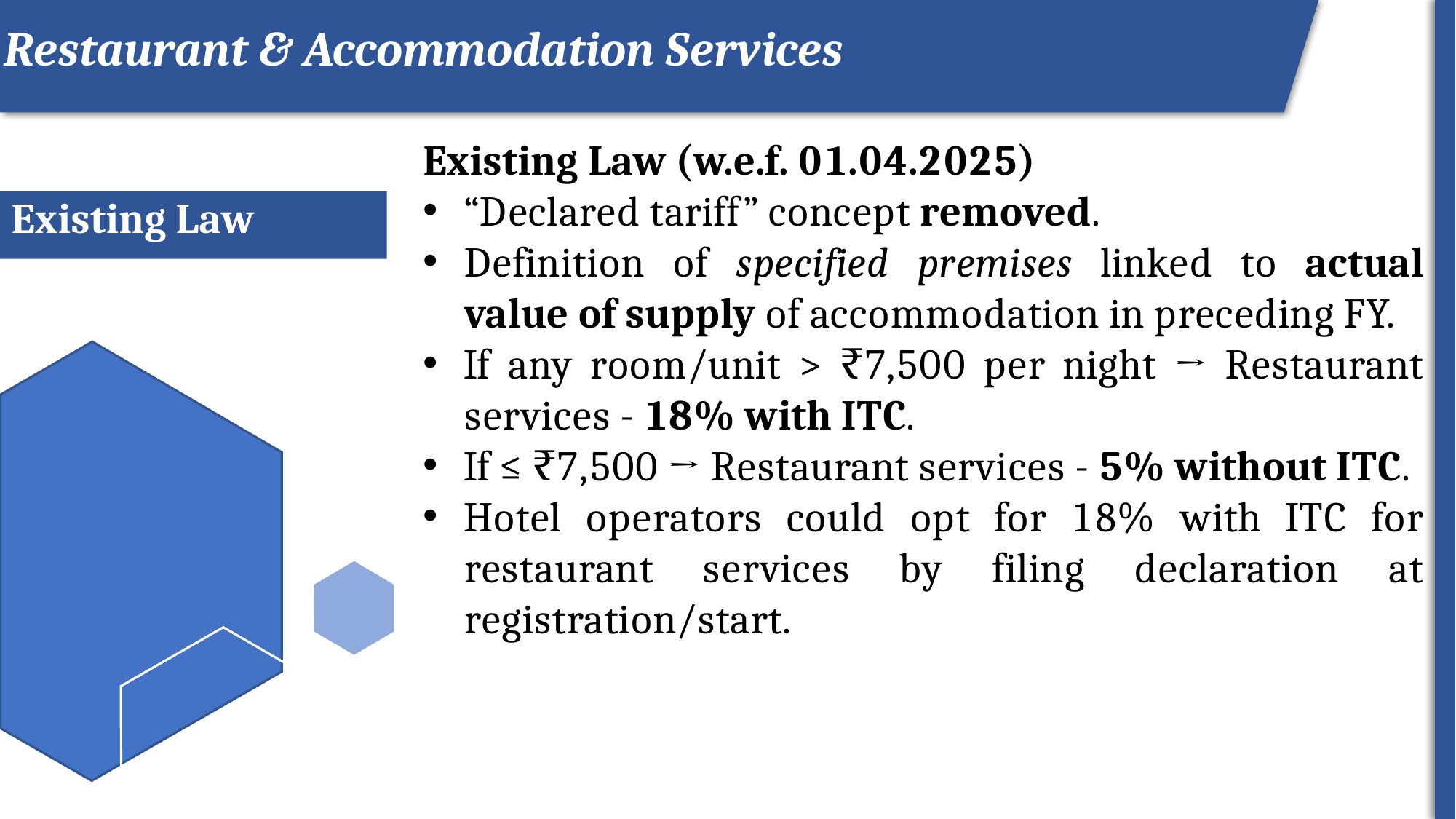

Restaurant & Accommodation Services
Existing Law (w.e.f. 01.04.2025)
“Declared tariff” concept removed.
Definition of specified premises linked to actual value of supply of accommodation in preceding FY.
If any room/unit > ₹7,500 per night → Restaurant services - 18% with ITC.
If ≤ ₹7,500 → Restaurant services - 5% without ITC.
Hotel operators could opt for 18% with ITC for restaurant services by filing declaration at registration/start.
ROI
# Existing Law
40